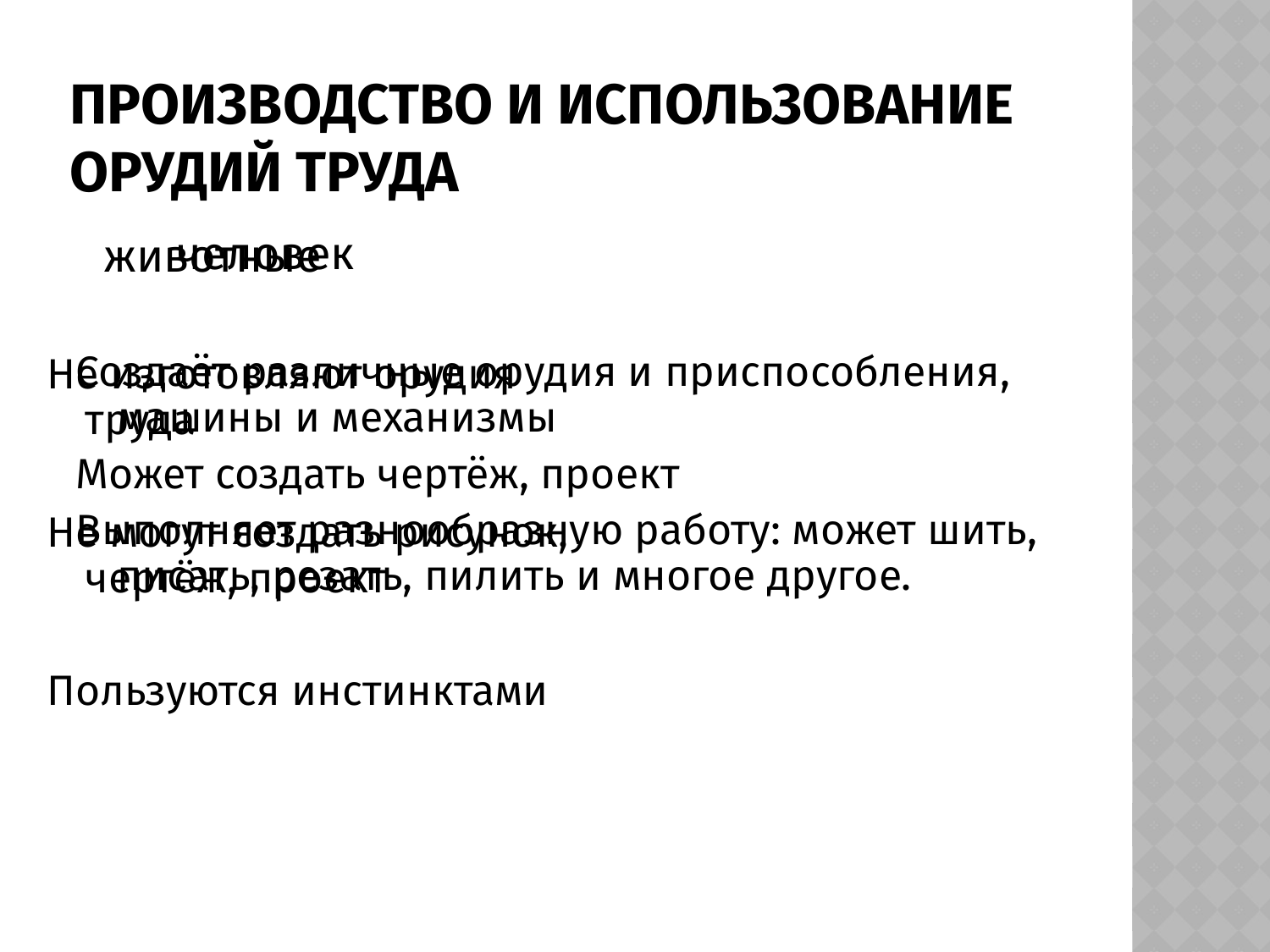

# Производство и использование орудий труда
         человек

Создаёт различные орудия и приспособления, машины и механизмы
Может создать чертёж, проект
Выполняет разнообразную работу: может шить, писать, резать, пилить и многое другое.
     животные

Не изготовляют орудия труда

Не могут создать рисунок, чертёж, проект

Пользуются инстинктами